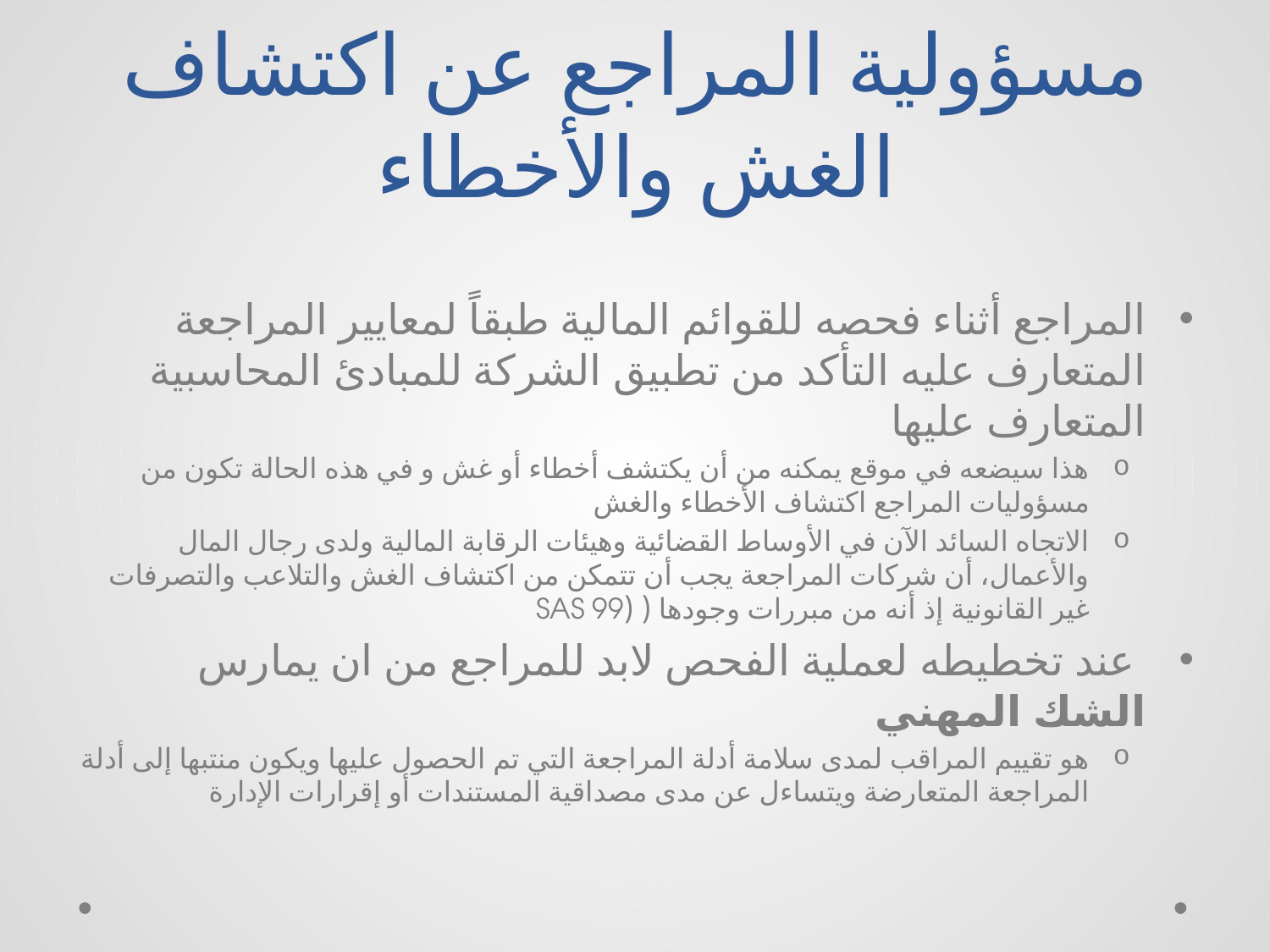

# مسؤولية المراجع عن اكتشاف الغش والأخطاء
المراجع أثناء فحصه للقوائم المالية طبقاً لمعايير المراجعة المتعارف عليه التأكد من تطبيق الشركة للمبادئ المحاسبية المتعارف عليها
هذا سيضعه في موقع يمكنه من أن يكتشف أخطاء أو غش و في هذه الحالة تكون من مسؤوليات المراجع اكتشاف الأخطاء والغش
الاتجاه السائد الآن في الأوساط القضائية وهيئات الرقابة المالية ولدى رجال المال والأعمال، أن شركات المراجعة يجب أن تتمكن من اكتشاف الغش والتلاعب والتصرفات غير القانونية إذ أنه من مبررات وجودها ( (SAS 99
 عند تخطيطه لعملية الفحص لابد للمراجع من ان يمارس الشك المهني
هو تقييم المراقب لمدى سلامة أدلة المراجعة التي تم الحصول عليها ويكون منتبها إلى أدلة المراجعة المتعارضة ويتساءل عن مدى مصداقية المستندات أو إقرارات الإدارة